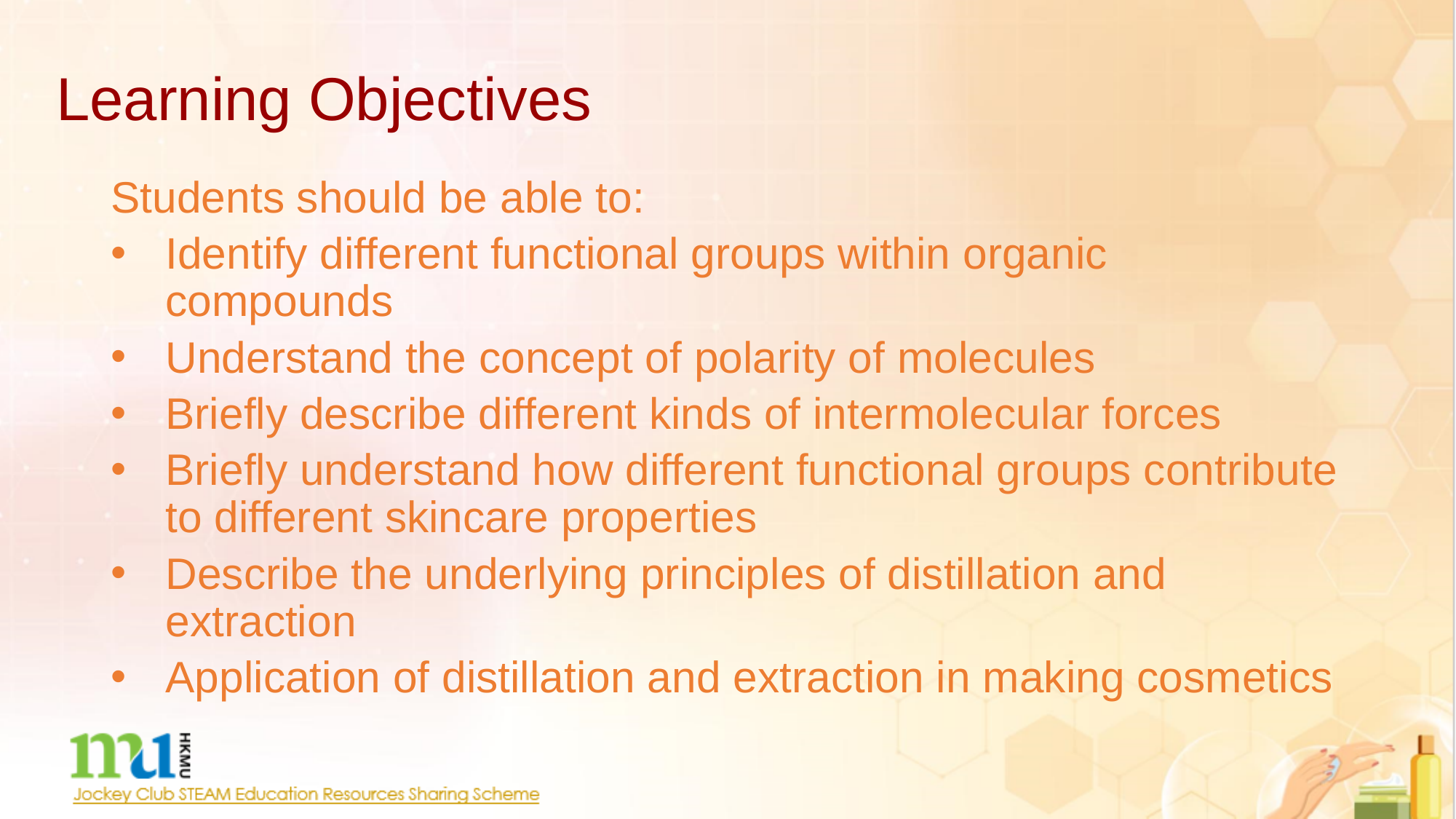

Learning Objectives
Students should be able to:
Identify different functional groups within organic compounds
Understand the concept of polarity of molecules
Briefly describe different kinds of intermolecular forces
Briefly understand how different functional groups contribute to different skincare properties
Describe the underlying principles of distillation and extraction
Application of distillation and extraction in making cosmetics